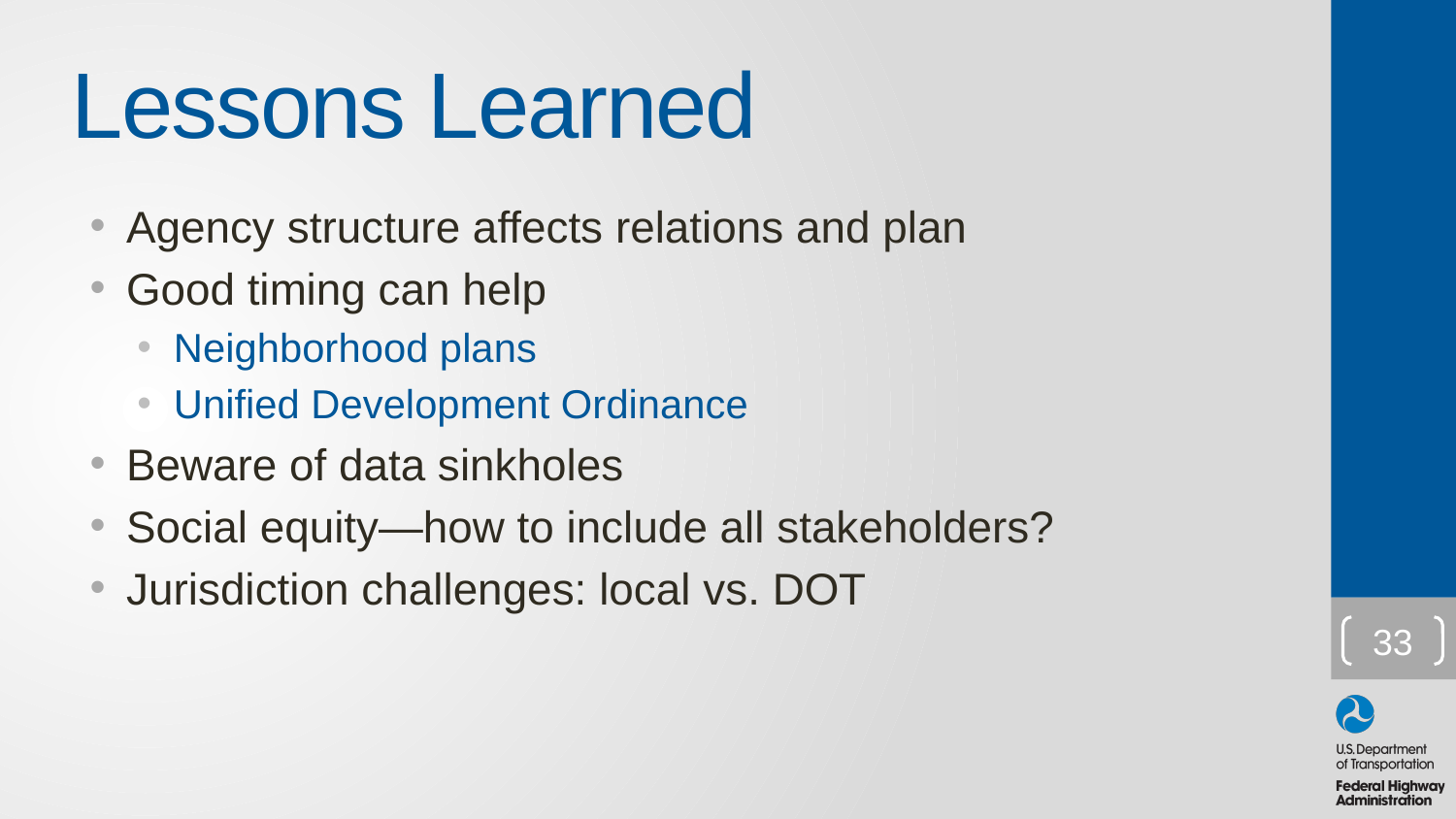

# Lessons Learned
Agency structure affects relations and plan
Good timing can help
Neighborhood plans
Unified Development Ordinance
Beware of data sinkholes
Social equity—how to include all stakeholders?
Jurisdiction challenges: local vs. DOT
33